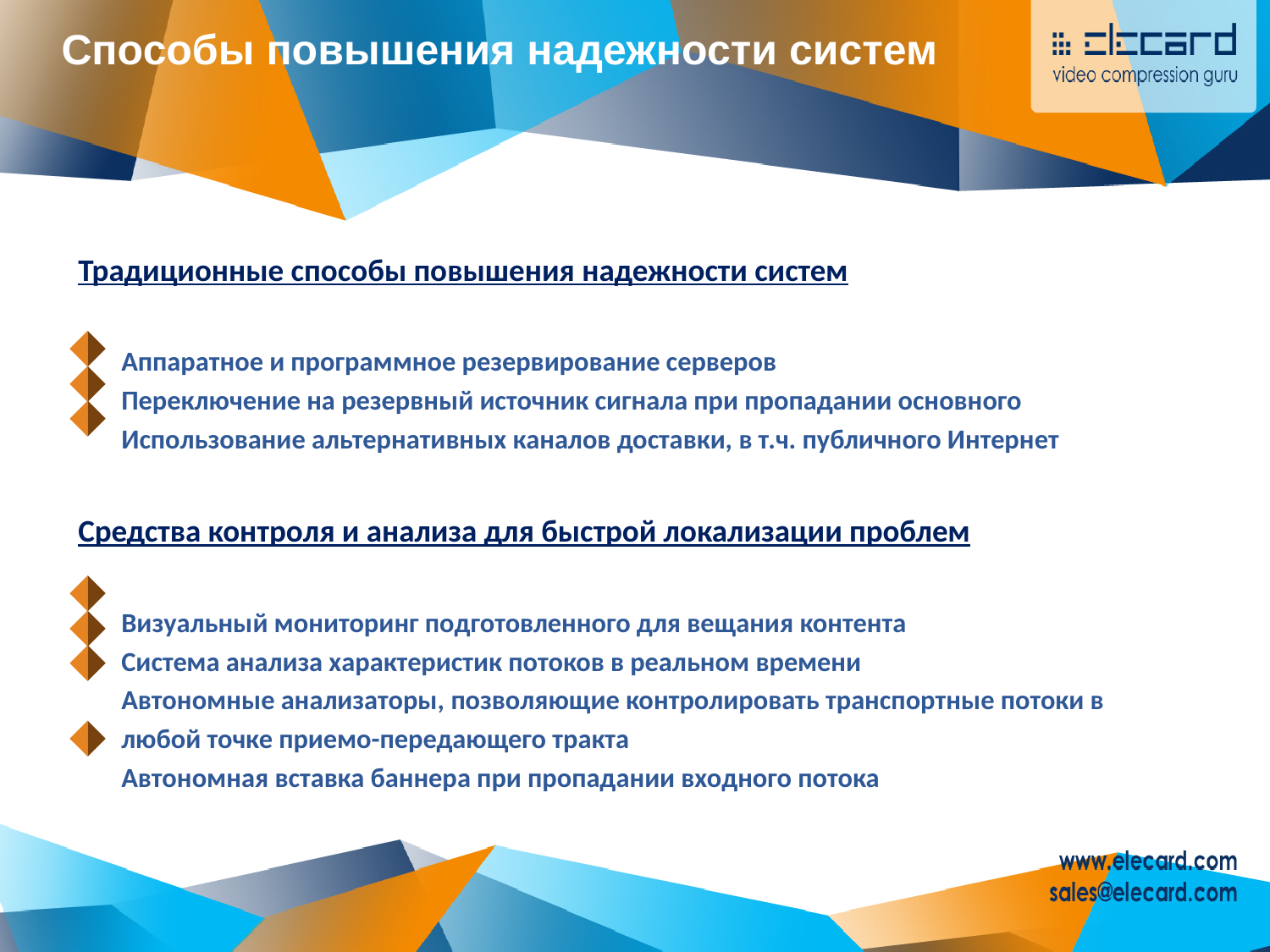

Способы повышения надежности систем
Традиционные способы повышения надежности систем

       Аппаратное и программное резервирование серверов
       Переключение на резервный источник сигнала при пропадании основного
       Использование альтернативных каналов доставки, в т.ч. публичного Интернет

Средства контроля и анализа для быстрой локализации проблем

       Визуальный мониторинг подготовленного для вещания контента
       Система анализа характеристик потоков в реальном времени
       Автономные анализаторы, позволяющие контролировать транспортные потоки в
       любой точке приемо-передающего тракта
       Автономная вставка баннера при пропадании входного потока